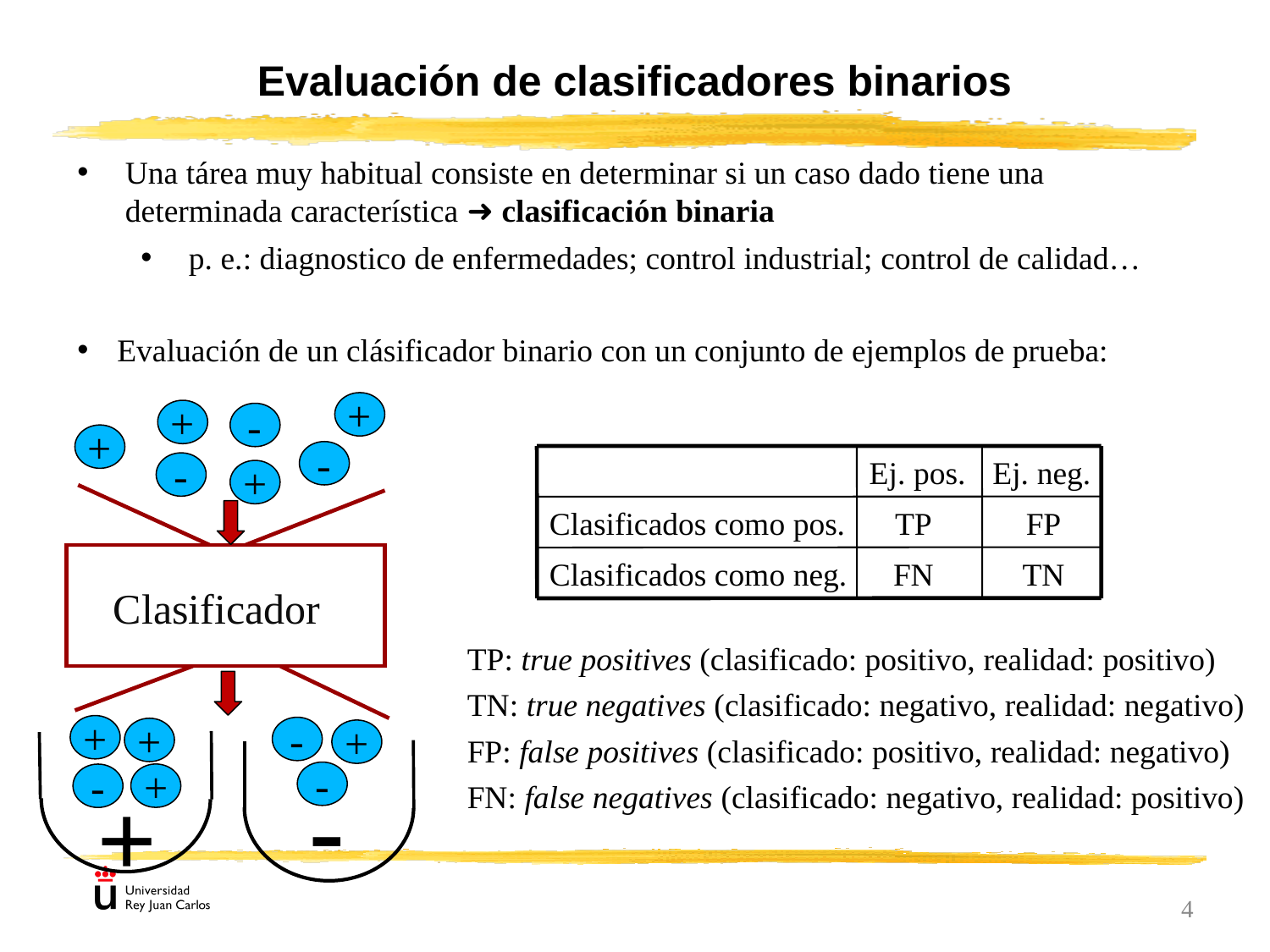

Evaluación de clasificadores binarios
Una tárea muy habitual consiste en determinar si un caso dado tiene una determinada característica ➜ clasificación binaria
p. e.: diagnostico de enfermedades; control industrial; control de calidad…

Evaluación de un clásificador binario con un conjunto de ejemplos de prueba:

+
+
-
+
-

Ej. pos.

Ej. neg.

Clasificados como pos.
TP
FP

Clasificados como neg.
FN
TN

-
+

Clasificador
TP: true positives (clasificado: positivo, realidad: positivo)‏
TN: true negatives (clasificado: negativo, realidad: negativo)‏
FP: false positives (clasificado: positivo, realidad: negativo)‏
FN: false negatives (clasificado: negativo, realidad: positivo)‏

+
-
+
+

-
-
+
-
+
4